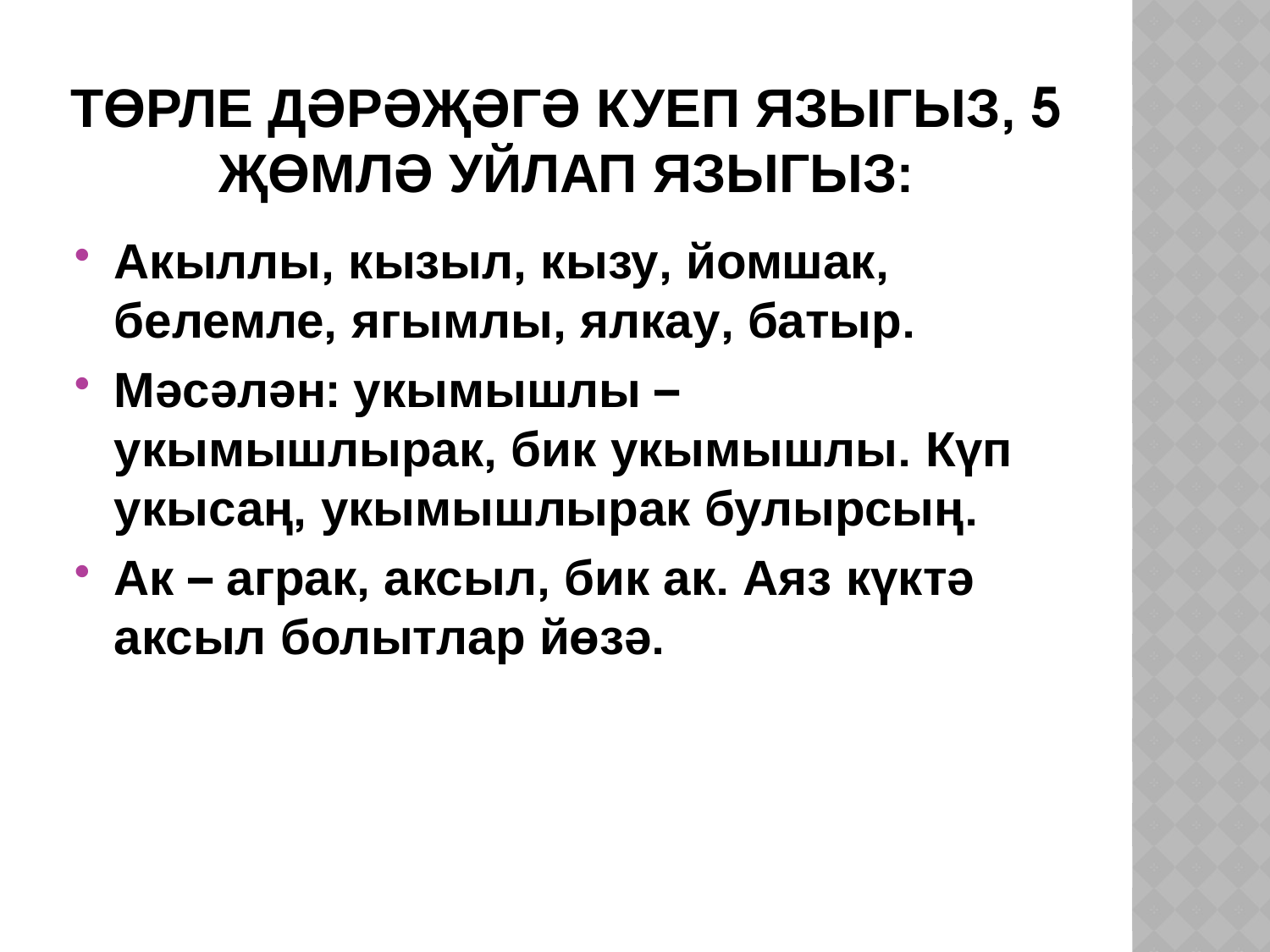

# Төрле дәрәҗәгә куеп языгыз, 5 җөмлә уйлап языгыз:
Акыллы, кызыл, кызу, йомшак, белемле, ягымлы, ялкау, батыр.
Мәсәлән: укымышлы – укымышлырак, бик укымышлы. Күп укысаң, укымышлырак булырсың.
Ак – аграк, аксыл, бик ак. Аяз күктә аксыл болытлар йөзә.